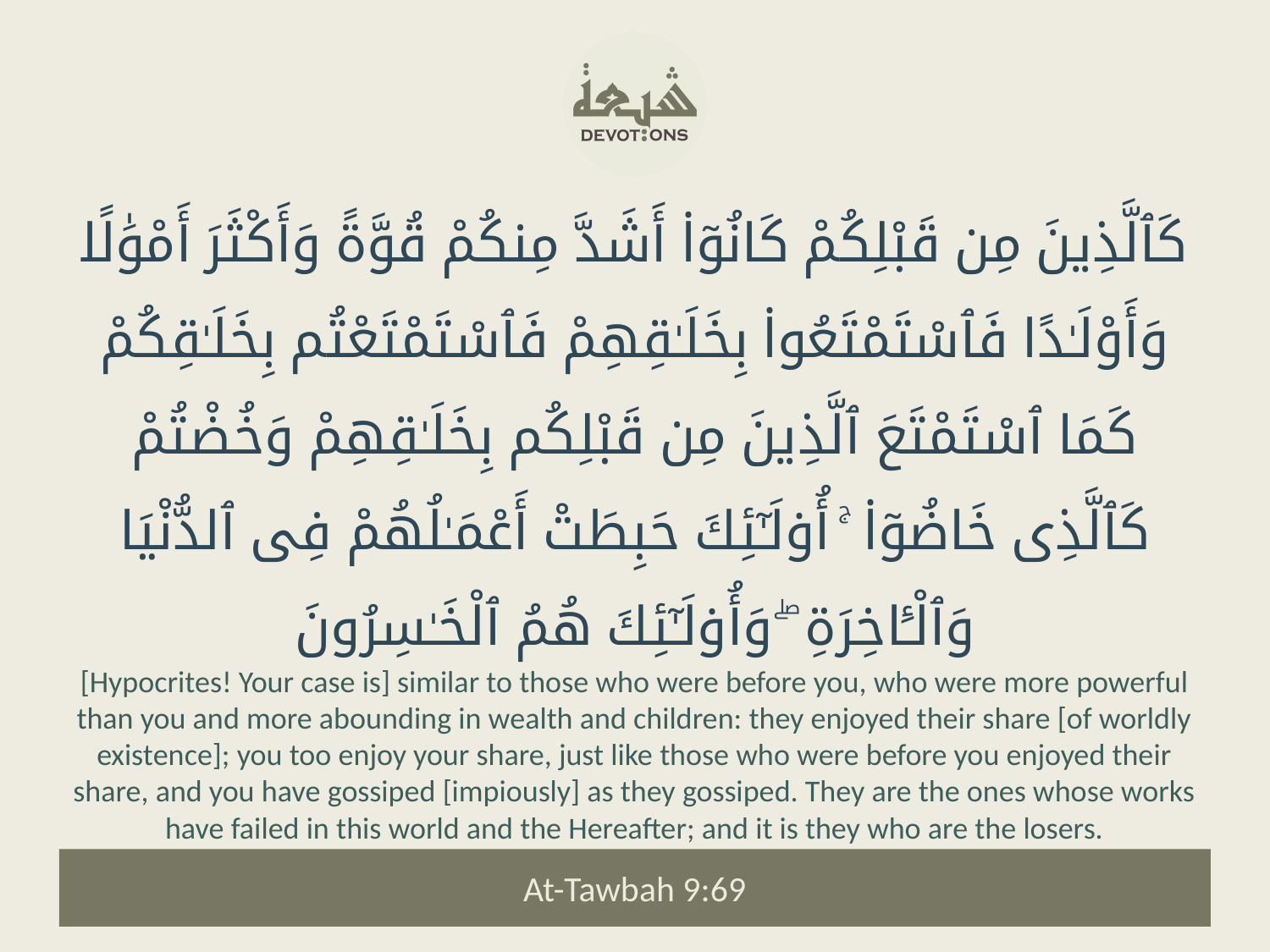

كَٱلَّذِينَ مِن قَبْلِكُمْ كَانُوٓا۟ أَشَدَّ مِنكُمْ قُوَّةً وَأَكْثَرَ أَمْوَٰلًا وَأَوْلَـٰدًا فَٱسْتَمْتَعُوا۟ بِخَلَـٰقِهِمْ فَٱسْتَمْتَعْتُم بِخَلَـٰقِكُمْ كَمَا ٱسْتَمْتَعَ ٱلَّذِينَ مِن قَبْلِكُم بِخَلَـٰقِهِمْ وَخُضْتُمْ كَٱلَّذِى خَاضُوٓا۟ ۚ أُو۟لَـٰٓئِكَ حَبِطَتْ أَعْمَـٰلُهُمْ فِى ٱلدُّنْيَا وَٱلْـَٔاخِرَةِ ۖ وَأُو۟لَـٰٓئِكَ هُمُ ٱلْخَـٰسِرُونَ
[Hypocrites! Your case is] similar to those who were before you, who were more powerful than you and more abounding in wealth and children: they enjoyed their share [of worldly existence]; you too enjoy your share, just like those who were before you enjoyed their share, and you have gossiped [impiously] as they gossiped. They are the ones whose works have failed in this world and the Hereafter; and it is they who are the losers.
At-Tawbah 9:69